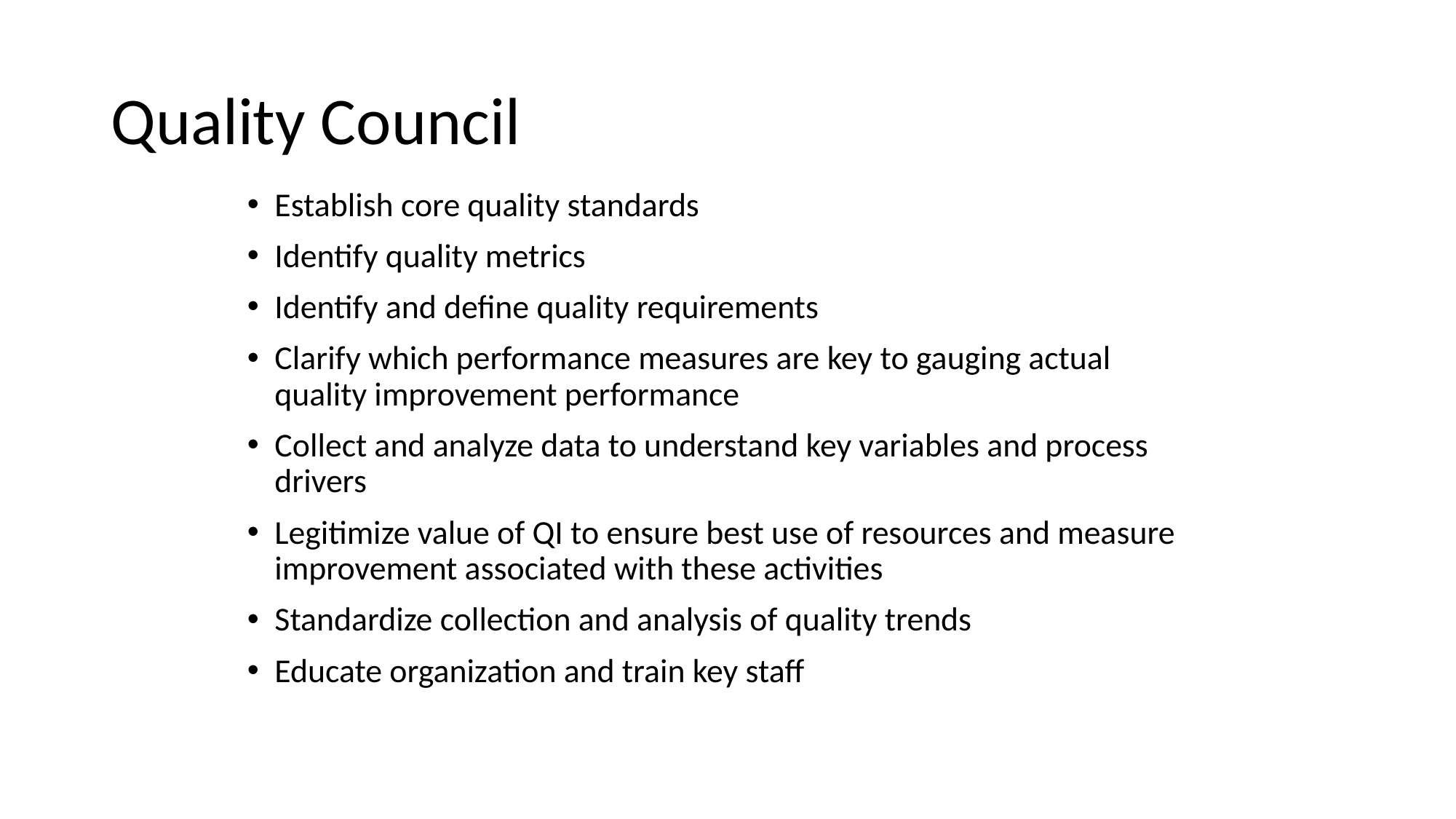

Quality Council
Establish core quality standards
Identify quality metrics
Identify and define quality requirements
Clarify which performance measures are key to gauging actual quality improvement performance
Collect and analyze data to understand key variables and process drivers
Legitimize value of QI to ensure best use of resources and measure improvement associated with these activities
Standardize collection and analysis of quality trends
Educate organization and train key staff